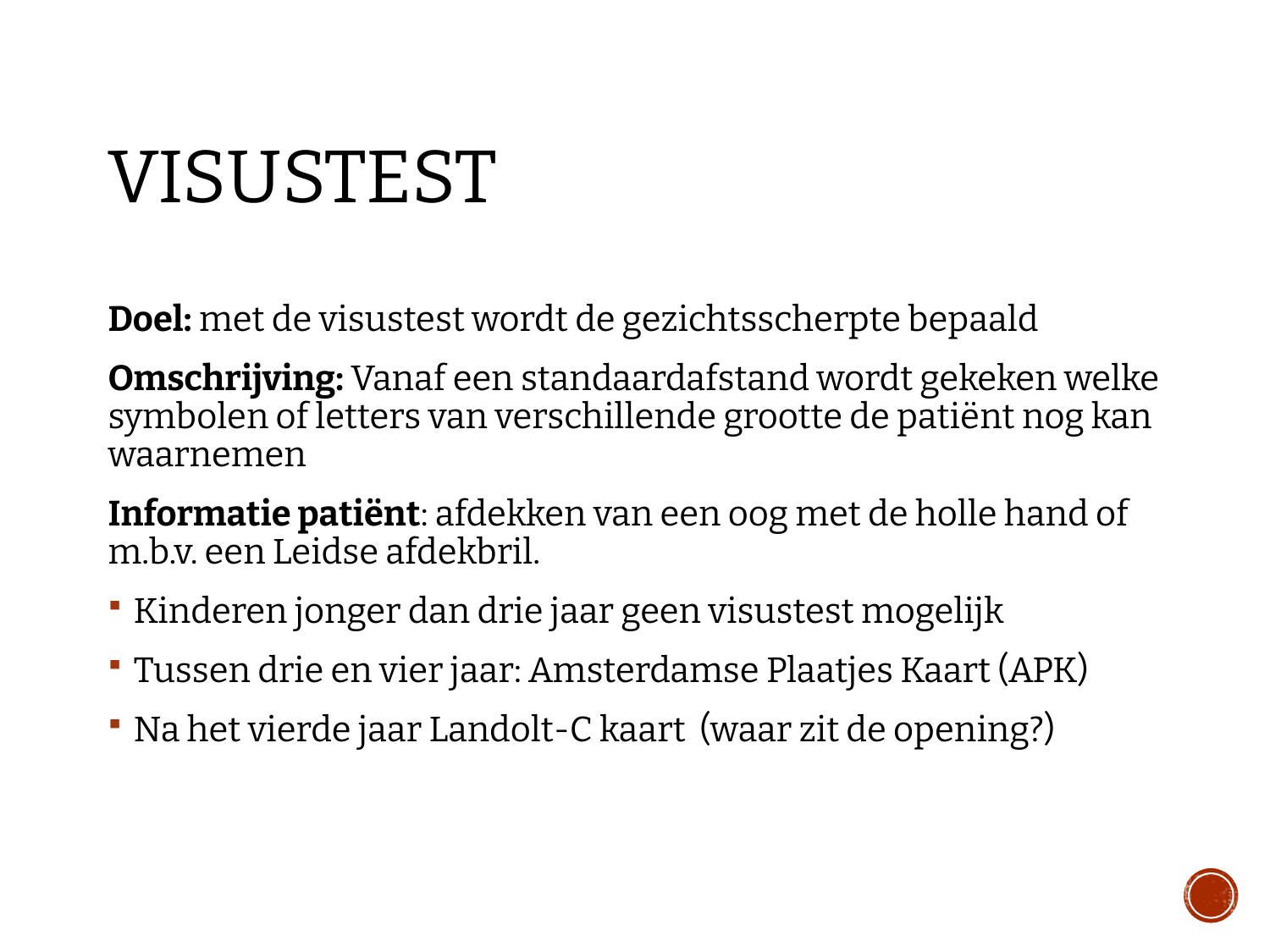

# Visustest
Doel: met de visustest wordt de gezichtsscherpte bepaald
Omschrijving: Vanaf een standaardafstand wordt gekeken welke symbolen of letters van verschillende grootte de patiënt nog kan waarnemen
Informatie patiënt: afdekken van een oog met de holle hand of m.b.v. een Leidse afdekbril.
Kinderen jonger dan drie jaar geen visustest mogelijk
Tussen drie en vier jaar: Amsterdamse Plaatjes Kaart (APK)
Na het vierde jaar Landolt-C kaart  (waar zit de opening?)